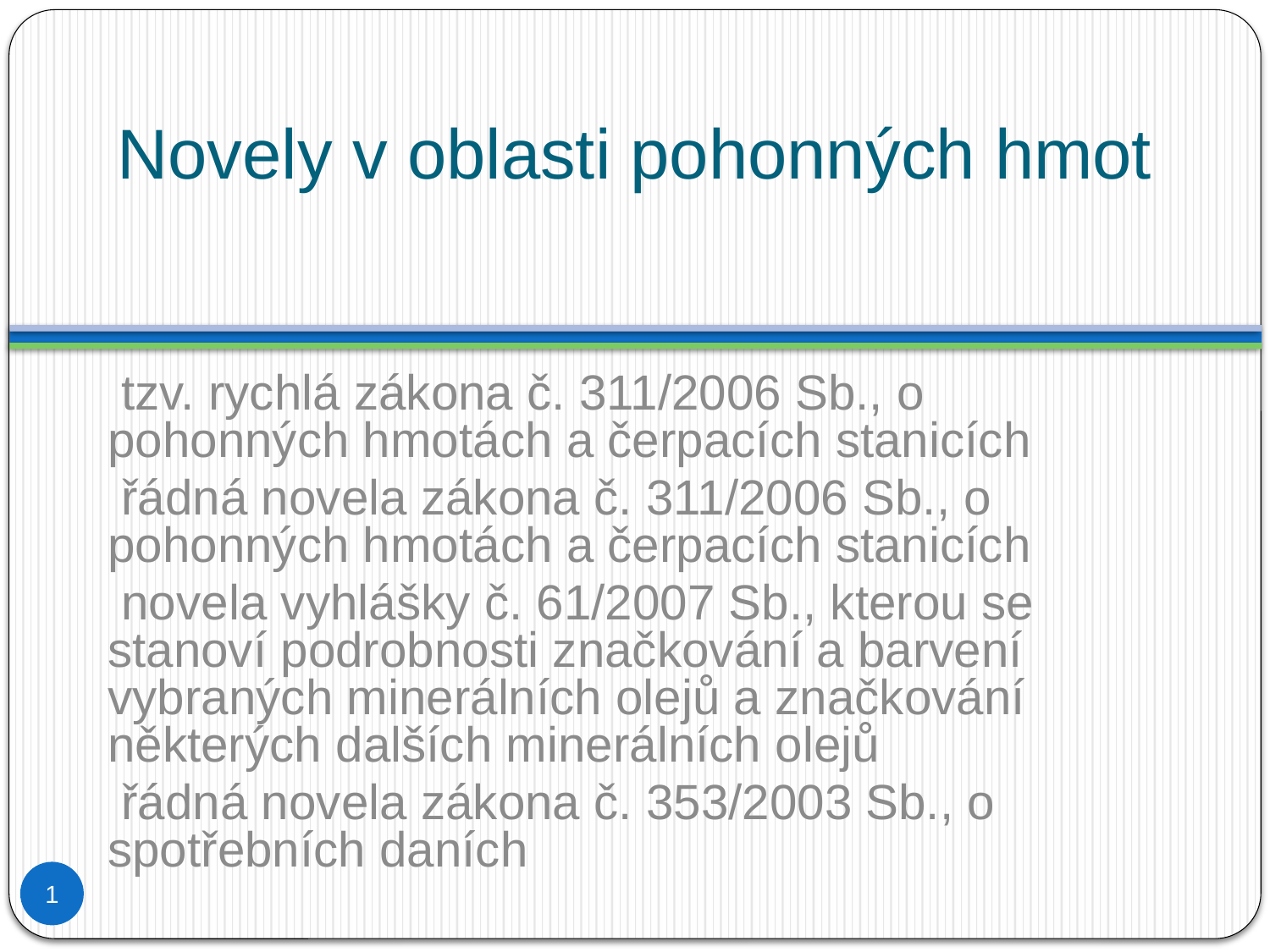

Novely v oblasti pohonných hmot
 tzv. rychlá zákona č. 311/2006 Sb., o pohonných hmotách a čerpacích stanicích
 řádná novela zákona č. 311/2006 Sb., o pohonných hmotách a čerpacích stanicích
 novela vyhlášky č. 61/2007 Sb., kterou se stanoví podrobnosti značkování a barvení vybraných minerálních olejů a značkování některých dalších minerálních olejů
 řádná novela zákona č. 353/2003 Sb., o spotřebních daních

1